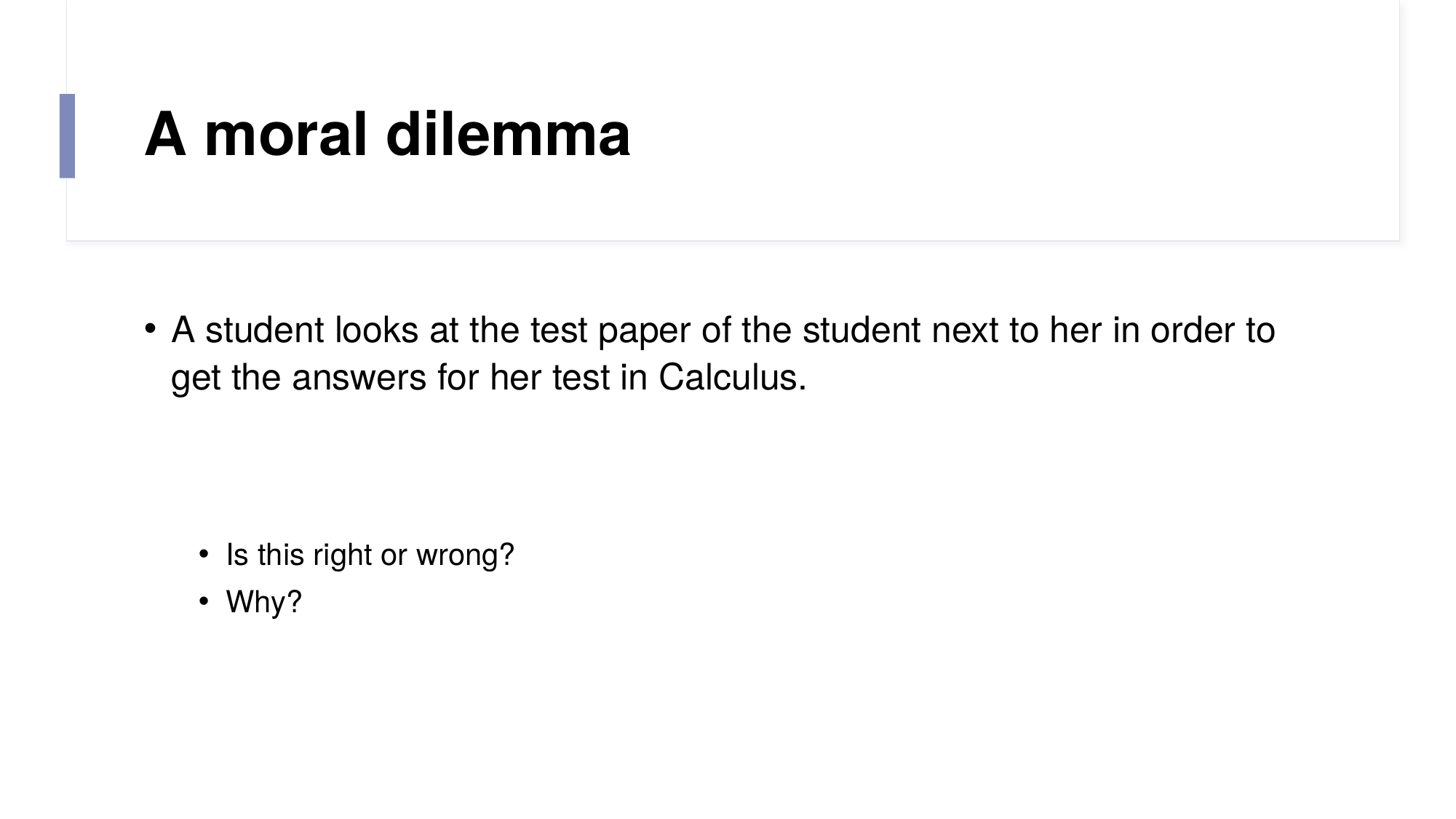

# A moral dilemma
A student looks at the test paper of the student next to her in order to get the answers for her test in Calculus.

Is this right or wrong?
Why?